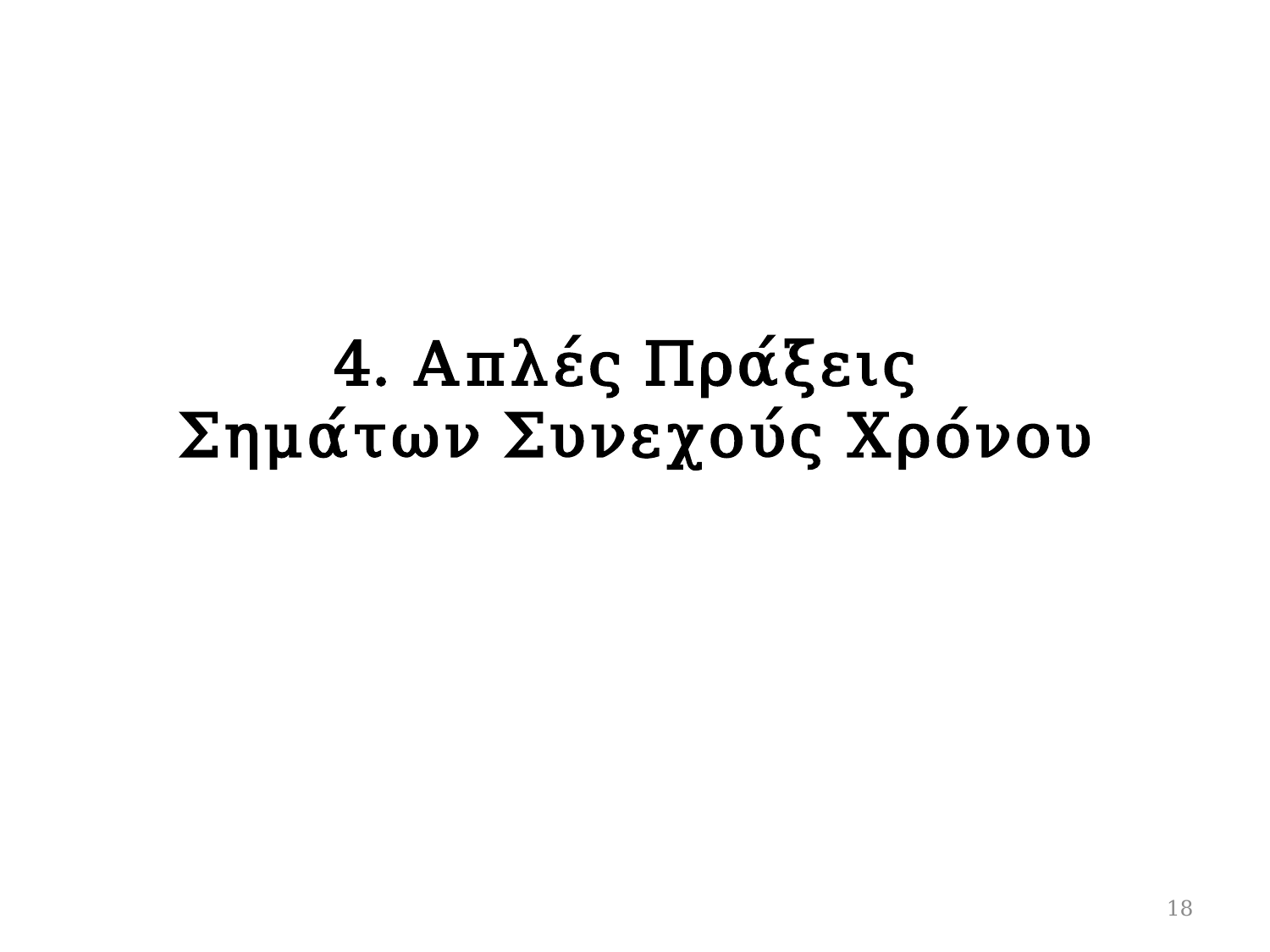

# 4. Απλές Πράξεις Σημάτων Συνεχούς Χρόνου
18